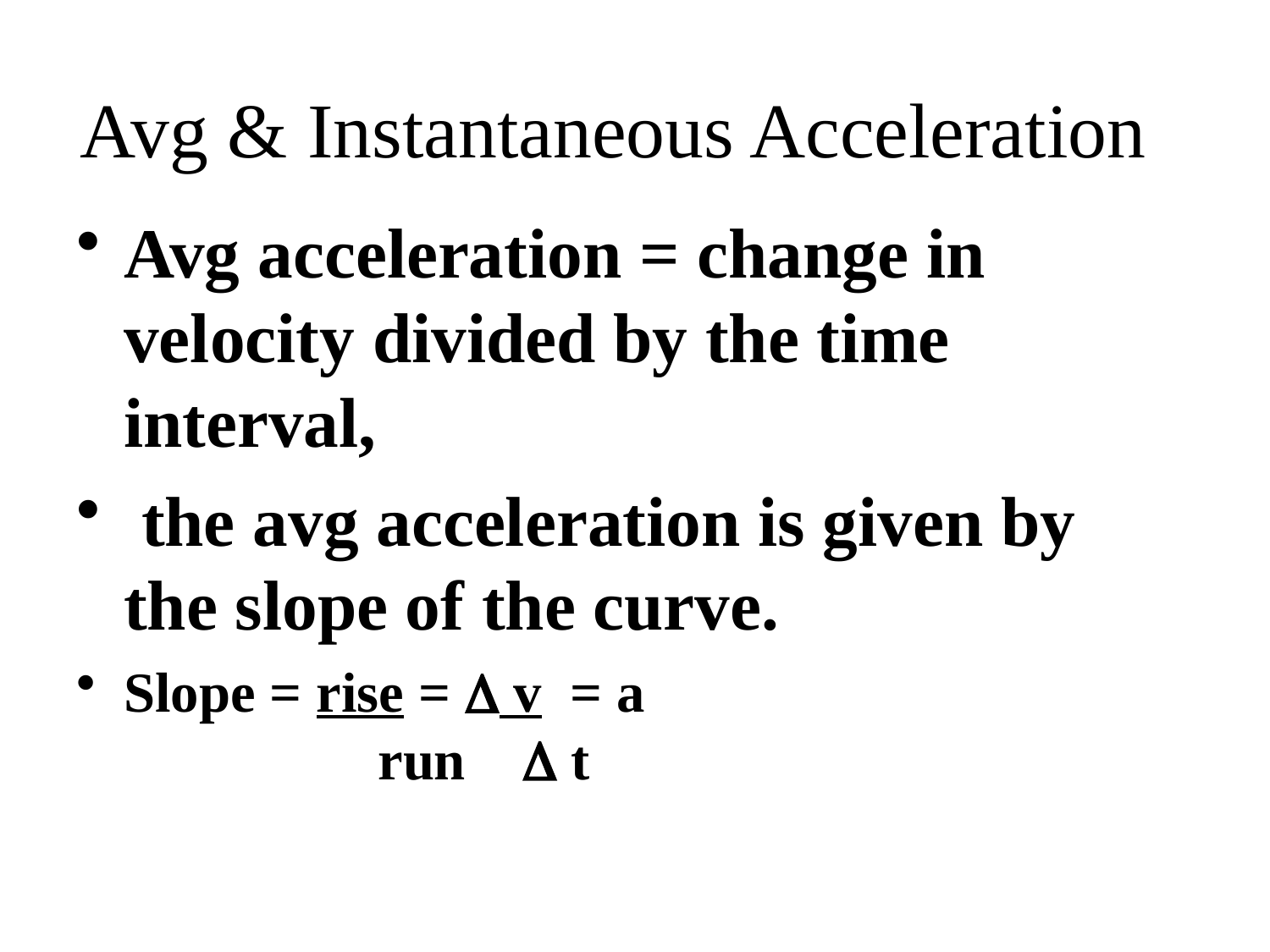

# Avg & Instantaneous Acceleration
Avg acceleration = change in velocity divided by the time interval,
 the avg acceleration is given by the slope of the curve.
Slope = rise = Δ v  = a						run    Δ t